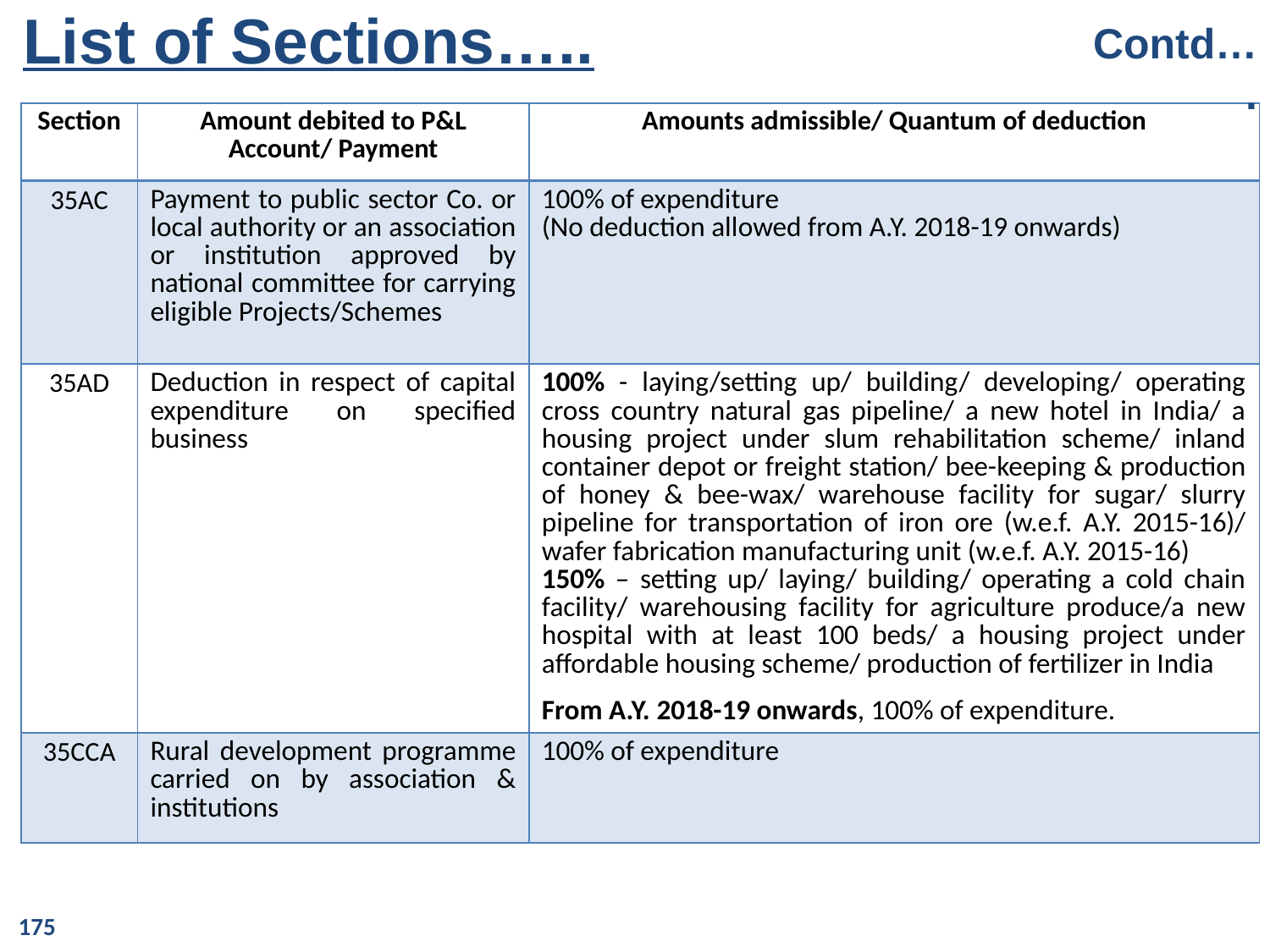

List of Sections…..
Contd….
| Section | Amount debited to P&L Account/ Payment | Amounts admissible/ Quantum of deduction |
| --- | --- | --- |
| 35AC | Payment to public sector Co. or local authority or an association or institution approved by national committee for carrying eligible Projects/Schemes | 100% of expenditure (No deduction allowed from A.Y. 2018-19 onwards) |
| 35AD | Deduction in respect of capital expenditure on specified business | 100% - laying/setting up/ building/ developing/ operating cross country natural gas pipeline/ a new hotel in India/ a housing project under slum rehabilitation scheme/ inland container depot or freight station/ bee-keeping & production of honey & bee-wax/ warehouse facility for sugar/ slurry pipeline for transportation of iron ore (w.e.f. A.Y. 2015-16)/ wafer fabrication manufacturing unit (w.e.f. A.Y. 2015-16) 150% – setting up/ laying/ building/ operating a cold chain facility/ warehousing facility for agriculture produce/a new hospital with at least 100 beds/ a housing project under affordable housing scheme/ production of fertilizer in India From A.Y. 2018-19 onwards, 100% of expenditure. |
| 35CCA | Rural development programme carried on by association & institutions | 100% of expenditure |
175